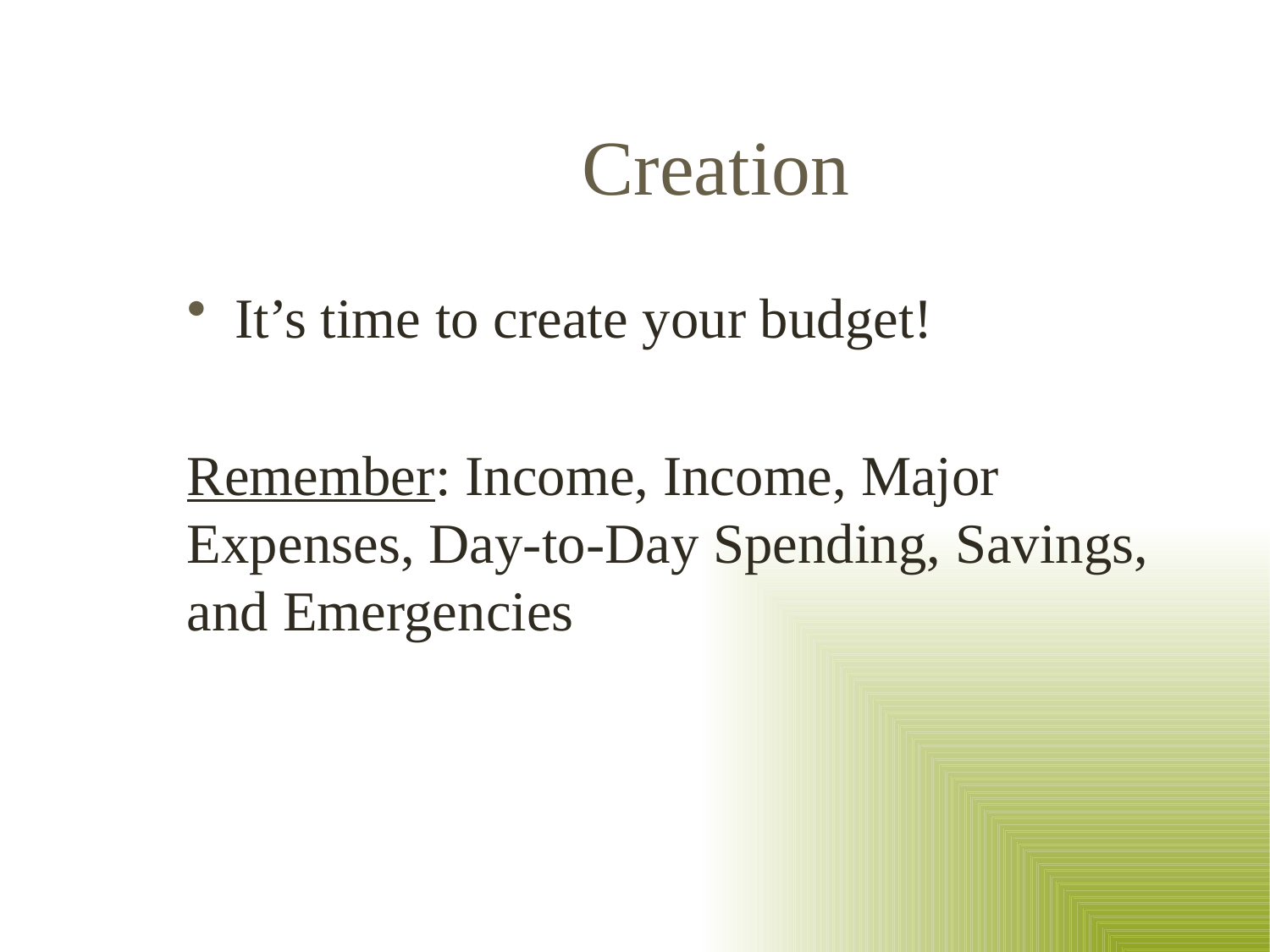

# Creation
It’s time to create your budget!

Remember: Income, Income, Major Expenses, Day-to-Day Spending, Savings, and Emergencies